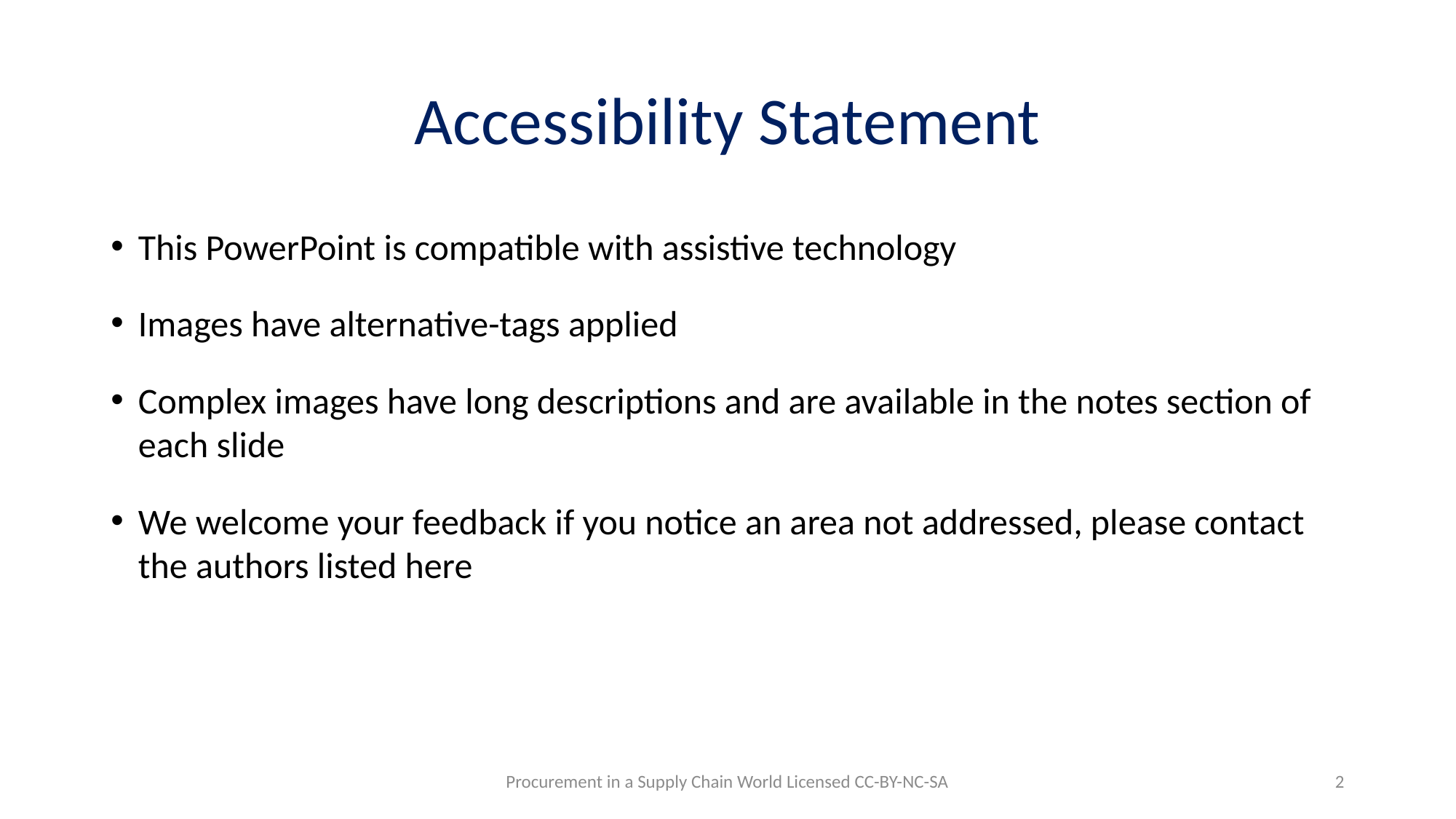

# Accessibility Statement
This PowerPoint is compatible with assistive technology
Images have alternative-tags applied
Complex images have long descriptions and are available in the notes section of each slide
We welcome your feedback if you notice an area not addressed, please contact the authors listed here

Procurement in a Supply Chain World Licensed CC-BY-NC-SA
2